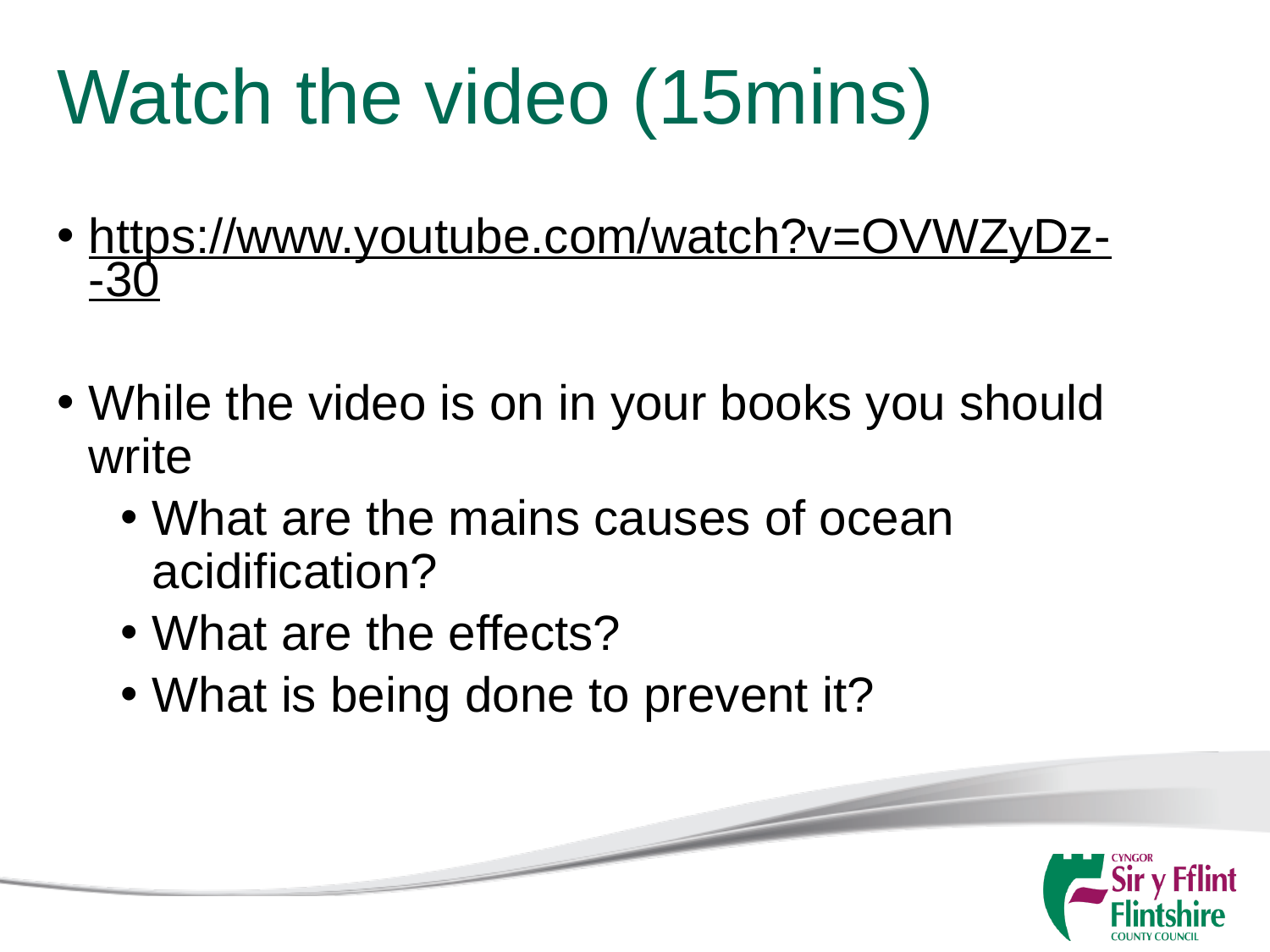

# Watch the video (15mins)
https://www.youtube.com/watch?v=OVWZyDz--30
While the video is on in your books you should write
What are the mains causes of ocean acidification?
What are the effects?
What is being done to prevent it?